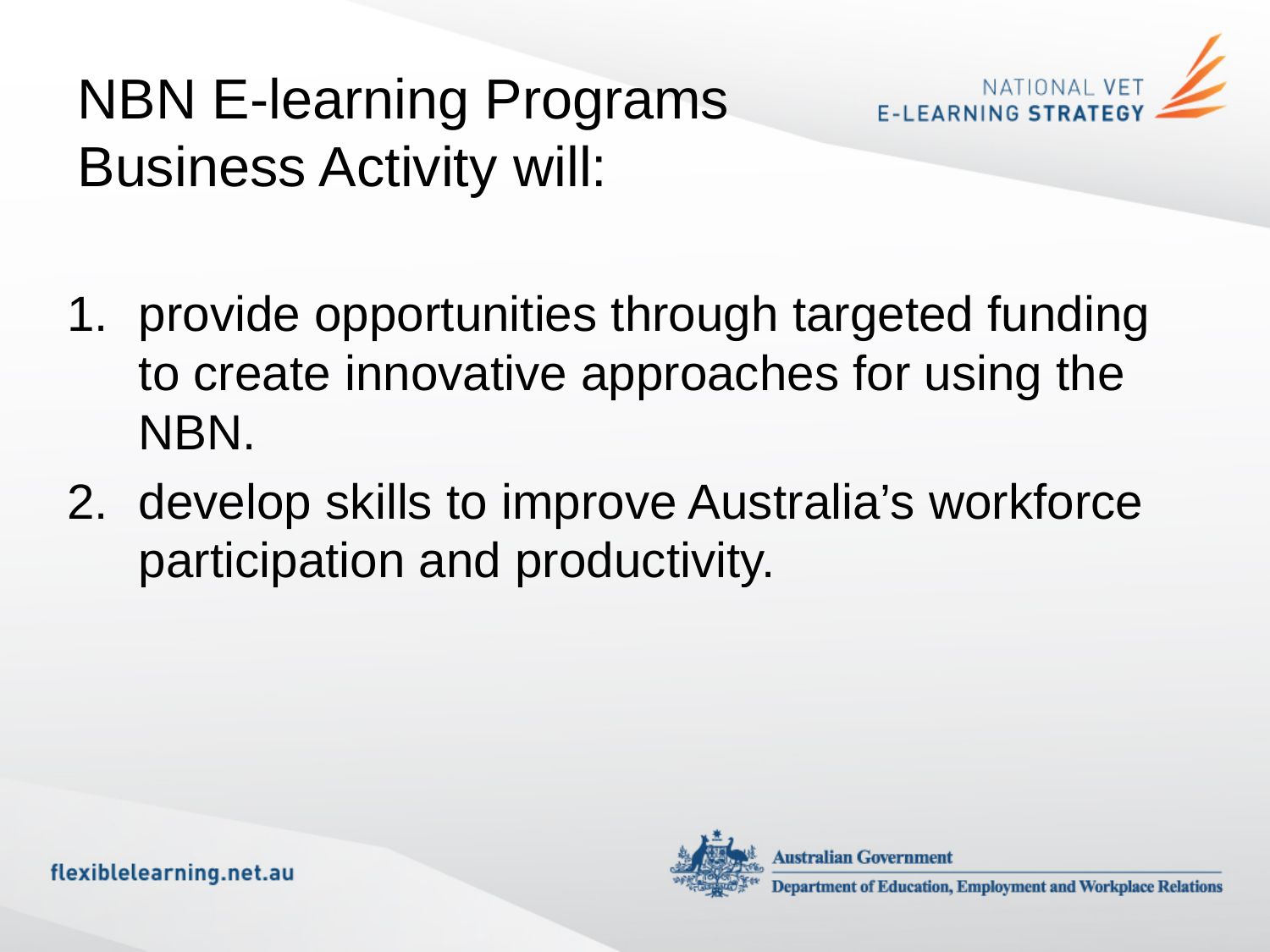

NBN E-learning Programs Business Activity will:
provide opportunities through targeted funding to create innovative approaches for using the NBN.
develop skills to improve Australia’s workforce participation and productivity.